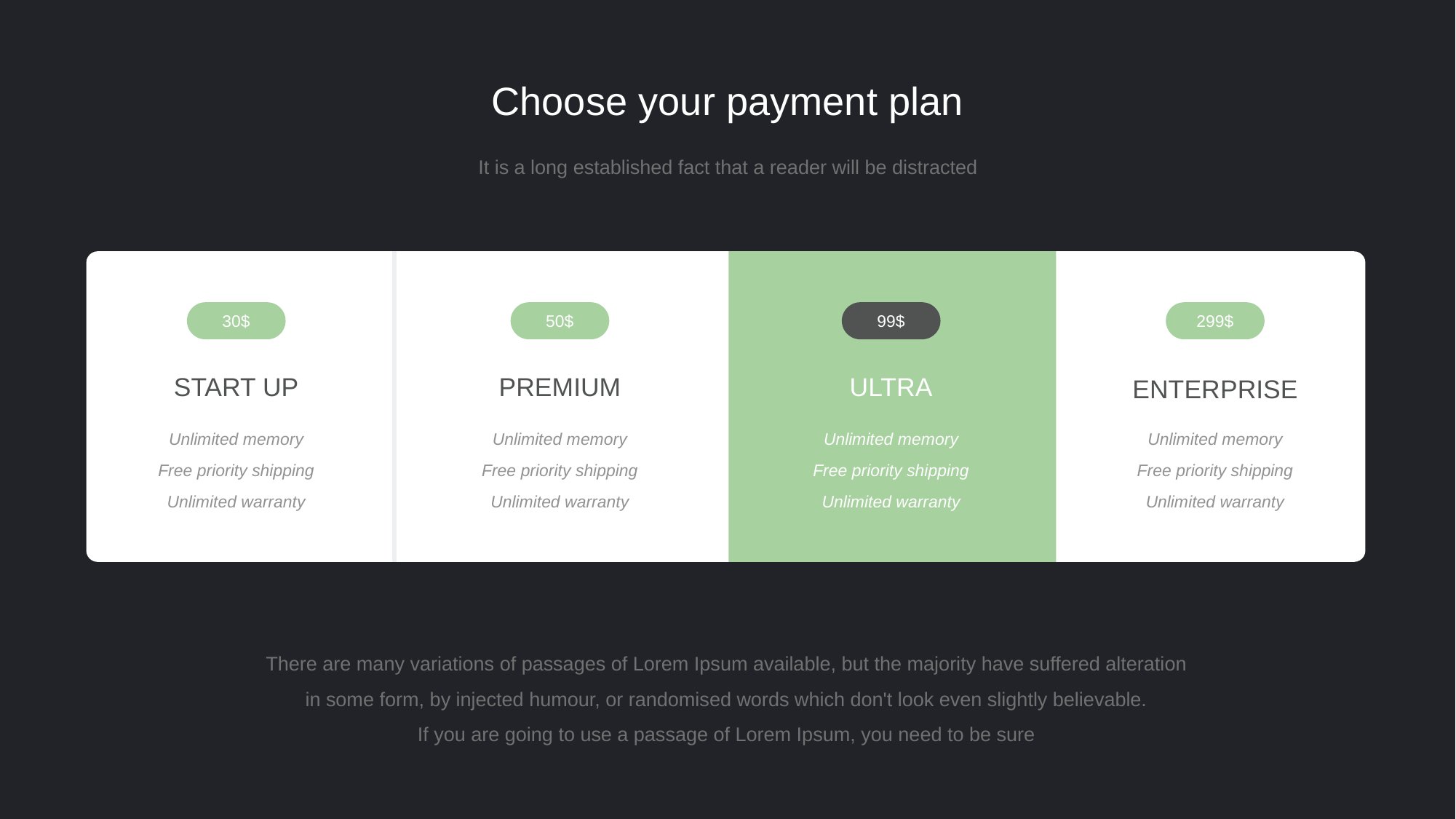

# Choose your payment plan
It is a long established fact that a reader will be distracted

30$
50$
99$
299$
START UP
PREMIUM
ULTRA
ENTERPRISE
Unlimited memory
Unlimited memory
Unlimited memory
Unlimited memory
Free priority shipping
Free priority shipping
Free priority shipping
Free priority shipping
Unlimited warranty
Unlimited warranty
Unlimited warranty
Unlimited warranty
There are many variations of passages of Lorem Ipsum available, but the majority have suffered alteration
in some form, by injected humour, or randomised words which don't look even slightly believable.
If you are going to use a passage of Lorem Ipsum, you need to be sure